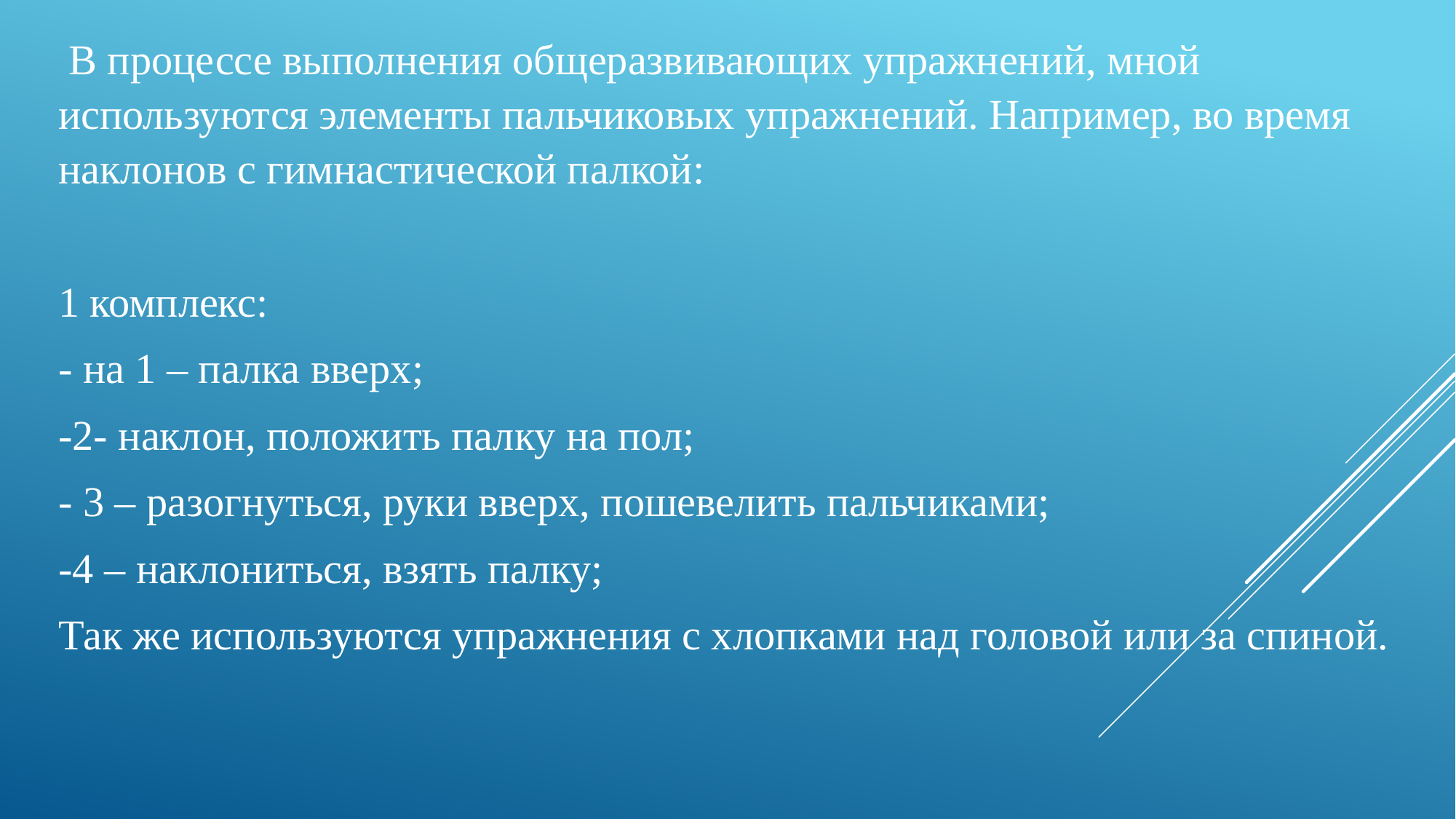

В процессе выполнения общеразвивающих упражнений, мной используются элементы пальчиковых упражнений. Например, во время наклонов с гимнастической палкой:

1 комплекс:
- на 1 – палка вверх;
-2- наклон, положить палку на пол;
- 3 – разогнуться, руки вверх, пошевелить пальчиками;
-4 – наклониться, взять палку;
Так же используются упражнения с хлопками над головой или за спиной.